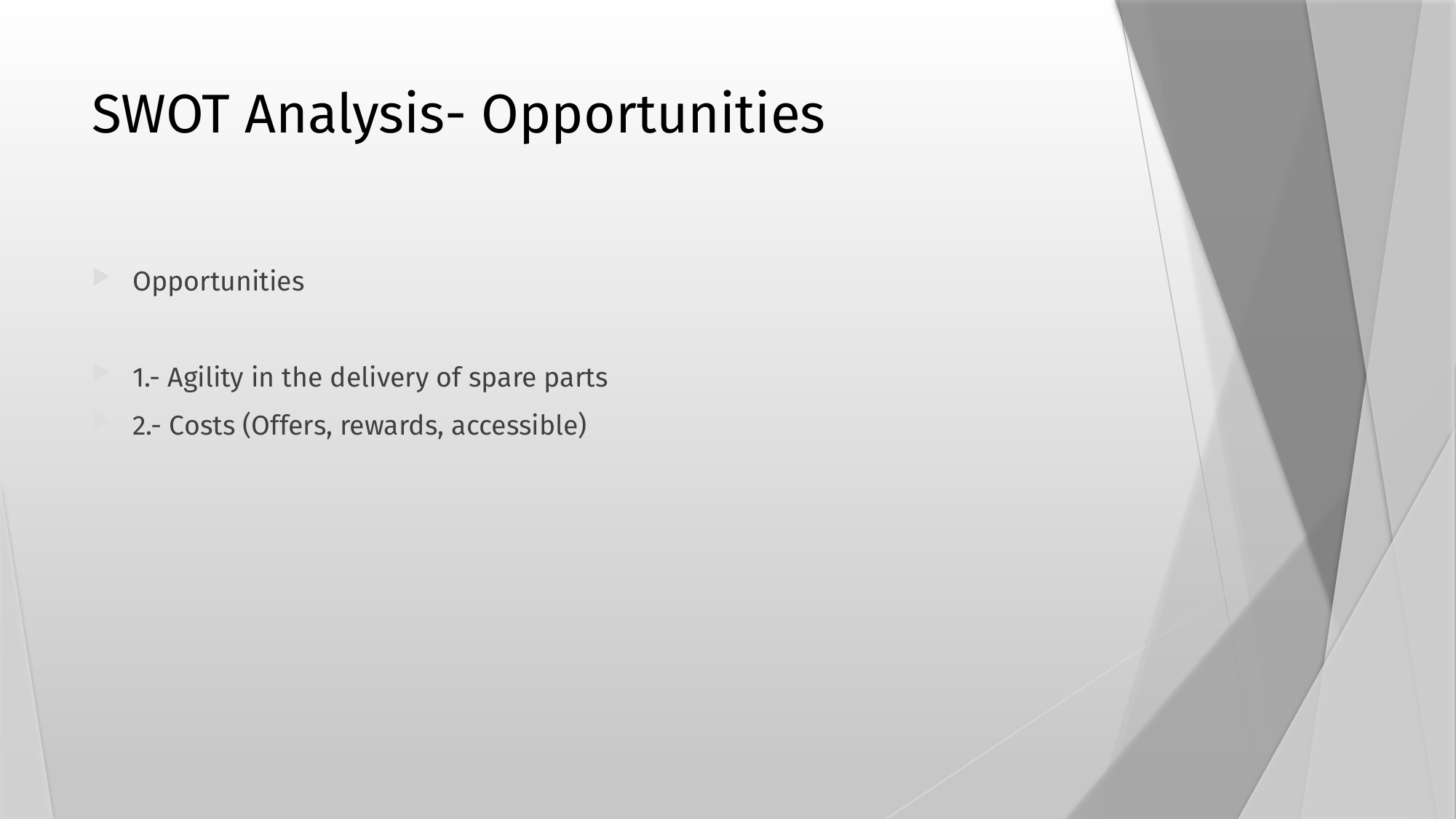

# SWOT Analysis- Opportunities
Opportunities

1.- Agility in the delivery of spare parts
2.- Costs (Offers, rewards, accessible)